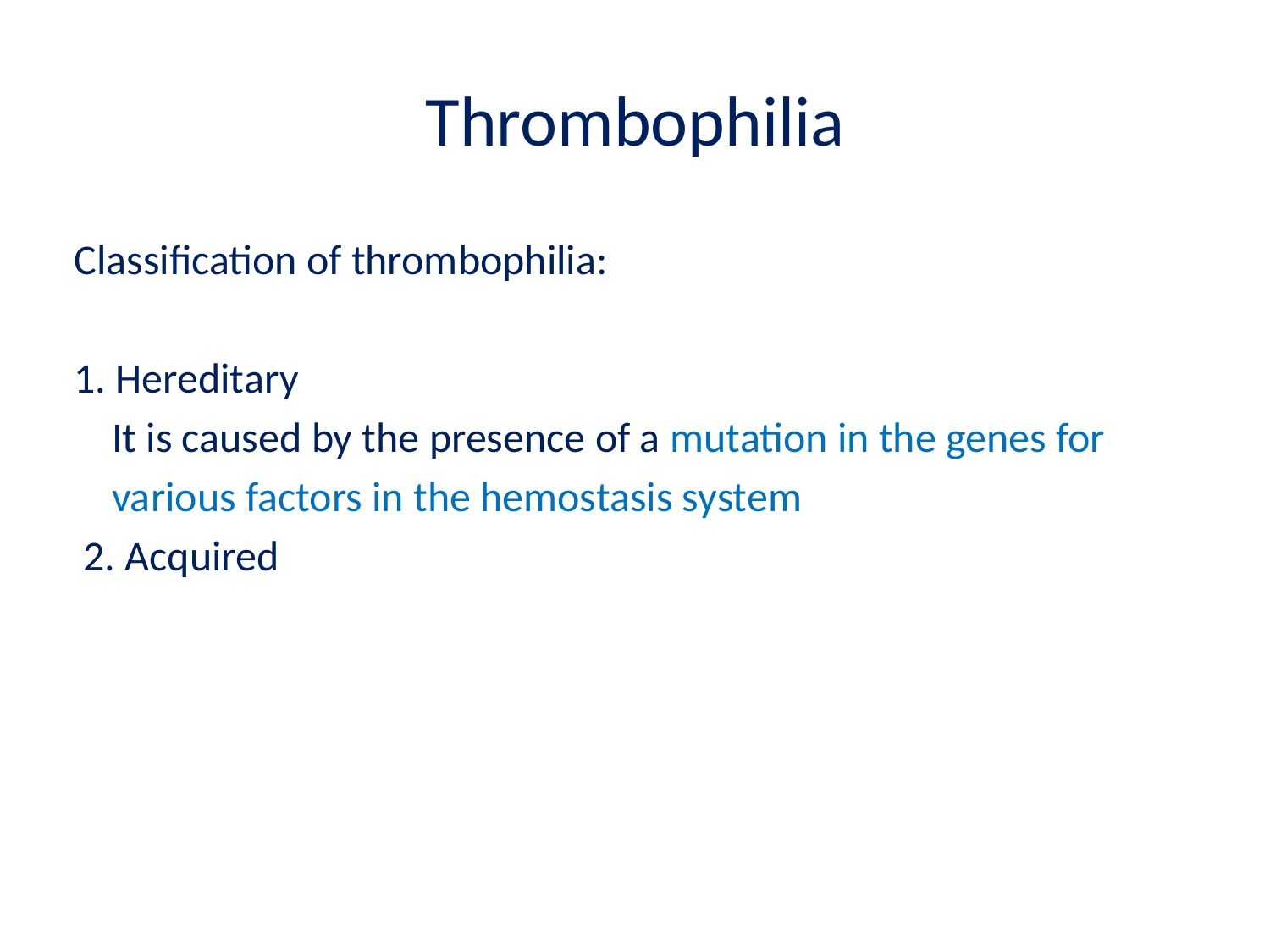

Thrombophilia​
Classification of thrombophilia:

1. Hereditary
    It is caused by the presence of a mutation in the genes for
    various factors in the hemostasis system
 2. Acquired